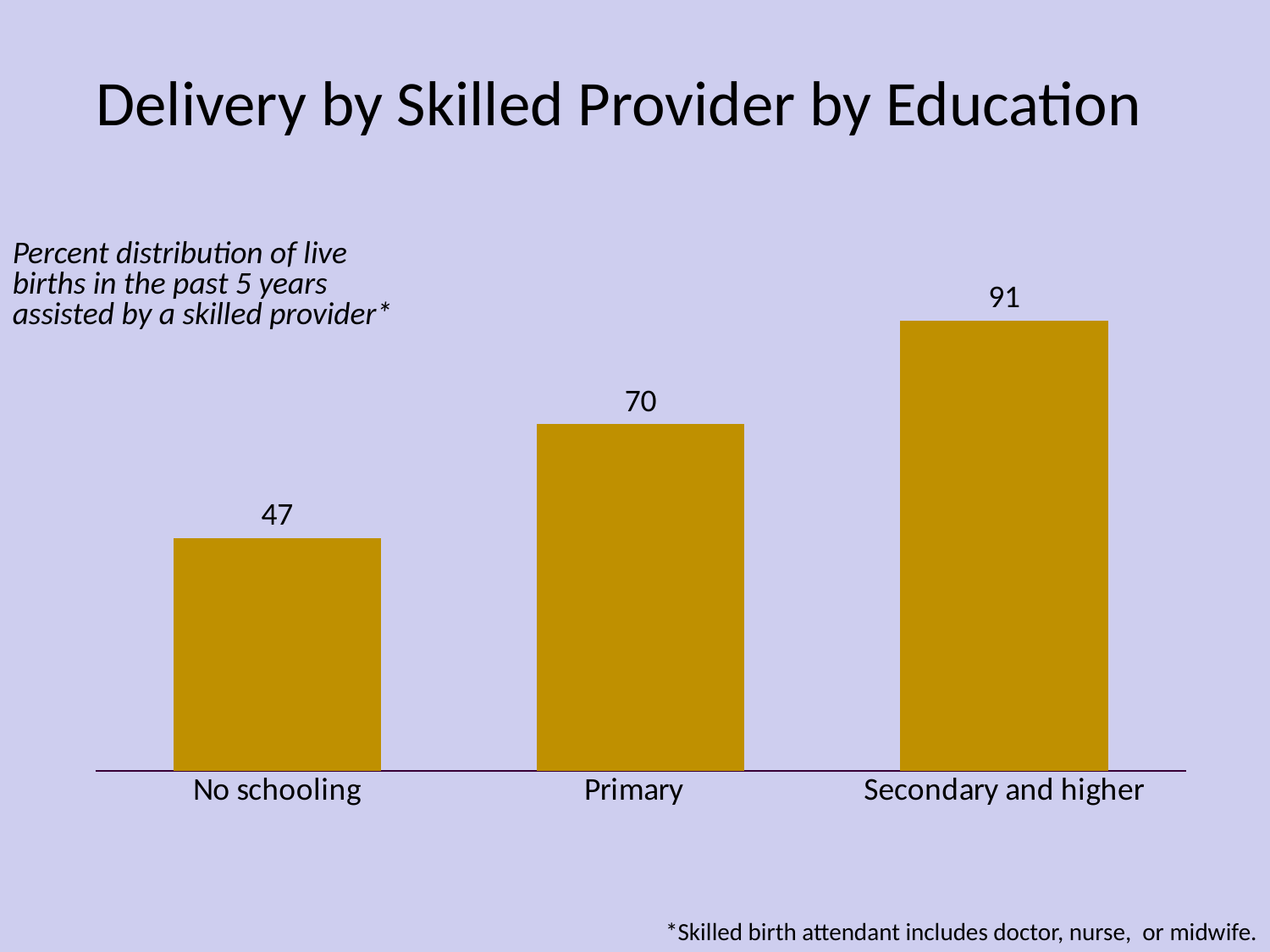

Delivery by Skilled Provider by Education

### Chart

| Category |  |
|---|---|
| No schooling | 47.0 |
| Primary   | 70.0 |
| Secondary and higher | 91.0 |
Percent distribution of live births in the past 5 years assisted by a skilled provider*
*Skilled birth attendant includes doctor, nurse,  or midwife.